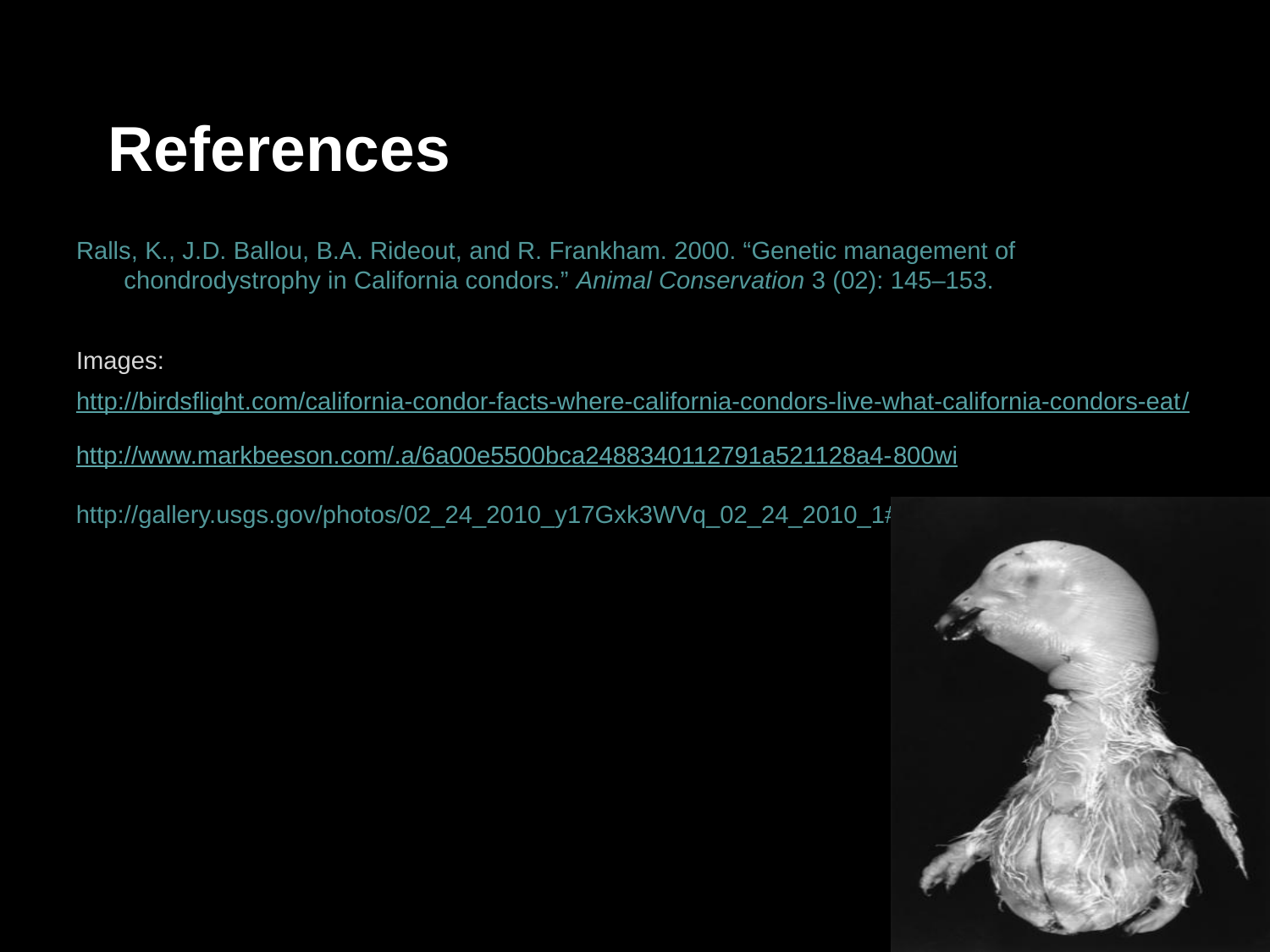

# References
Ralls, K., J.D. Ballou, B.A. Rideout, and R. Frankham. 2000. “Genetic management of chondrodystrophy in California condors.” Animal Conservation 3 (02): 145–153.

Images:
http://birdsflight.com/california-condor-facts-where-california-condors-live-what-california-condors-eat/

http://www.markbeeson.com/.a/6a00e5500bca2488340112791a521128a4-800wi

http://gallery.usgs.gov/photos/02_24_2010_y17Gxk3WVq_02_24_2010_1#.T9I7PuJYvBQ